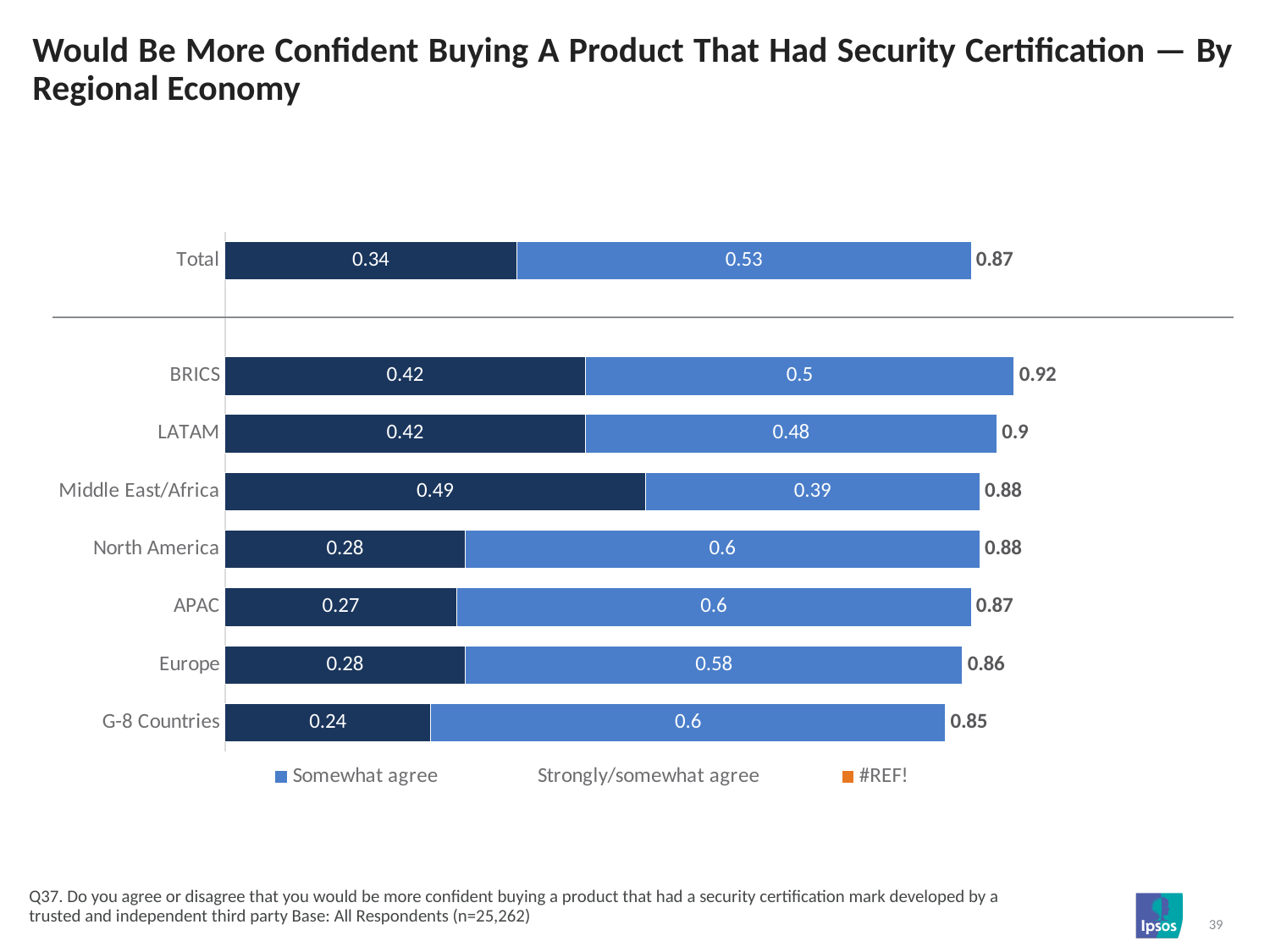

# Would Be More Confident Buying A Product That Had Security Certification — By Regional Economy

[unsupported chart]

Q37. Do you agree or disagree that you would be more confident buying a product that had a security certification mark developed by a trusted and independent third party Base: All Respondents (n=25,262)